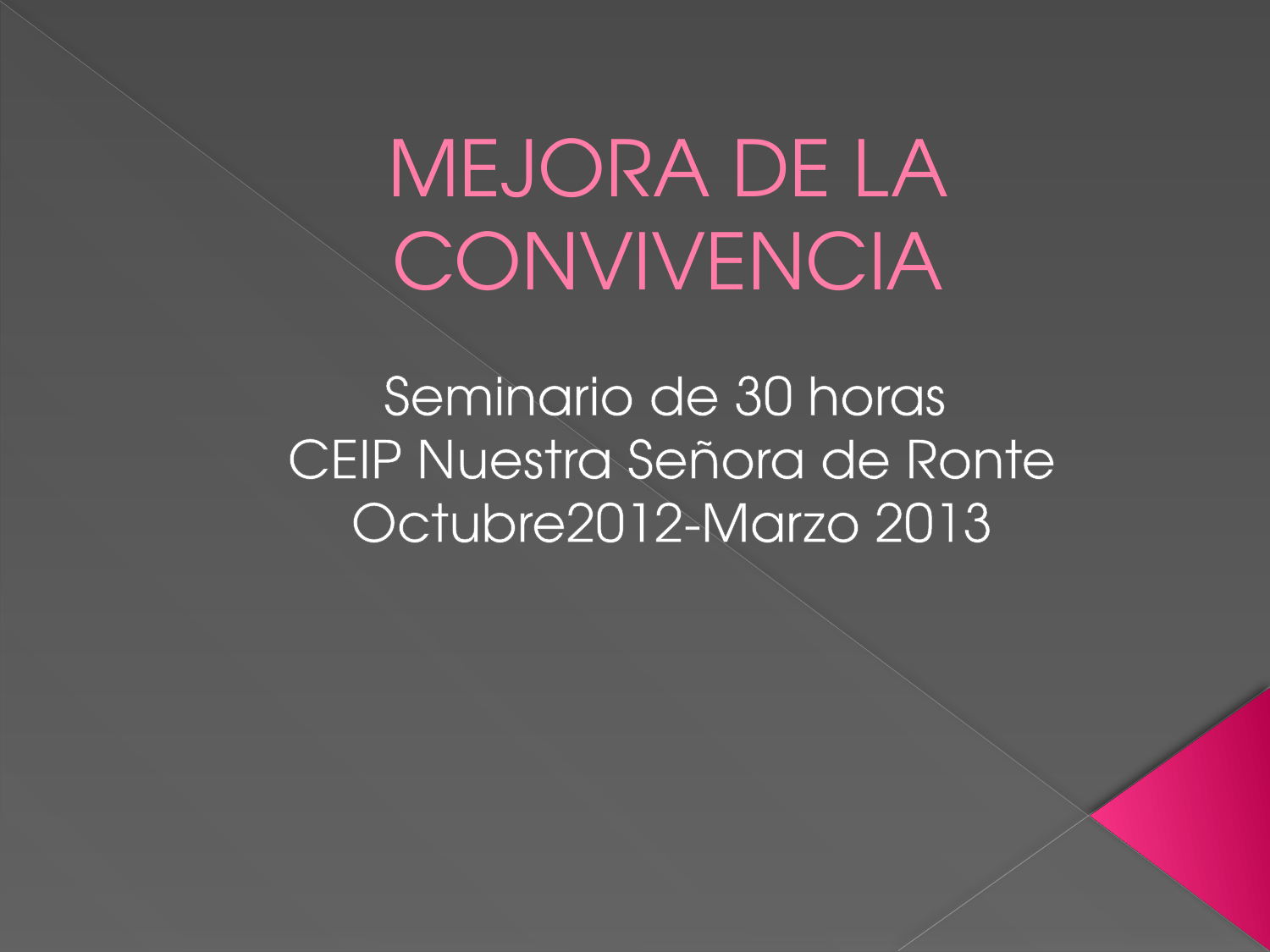

# MEJORA DE LA CONVIVENCIA
Seminario de 30 horas
CEIP Nuestra Señora de Ronte
Octubre2012-Marzo 2013